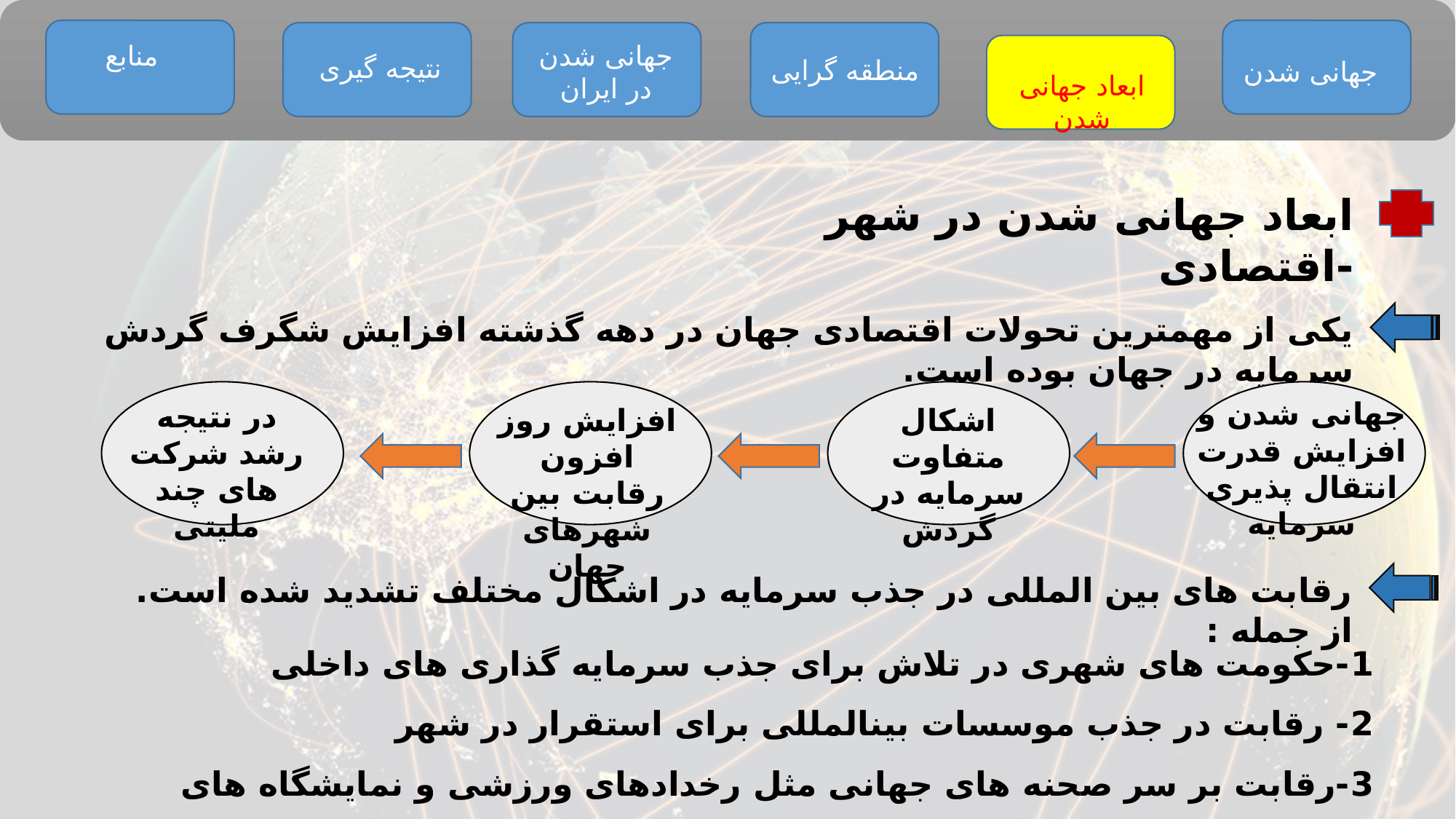

منابع
جهانی شدن در ایران

نتیجه گیری
منطقه گرایی
جهانی شدن
ابعاد جهانی شدن
ابعاد جهانی شدن در شهر
-اقتصادی

یکی از مهمترین تحولات اقتصادی جهان در دهه گذشته افزایش شگرف گردش سرمایه در جهان بوده است.

جهانی شدن و افزایش قدرت انتقال پذیری سرمایه
در نتیجه رشد شرکت های چند ملیتی
افزایش روز افزون رقابت بین شهرهای جهان
اشکال متفاوت سرمایه در گردش

رقابت های بین المللی در جذب سرمایه در اشکال مختلف تشدید شده است. از جمله :

1-حکومت های شهری در تلاش برای جذب سرمایه گذاری های داخلی
2- رقابت در جذب موسسات بینالمللی برای استقرار در شهر
3-رقابت بر سر صحنه های جهانی مثل رخدادهای ورزشی و نمایشگاه های تجاری